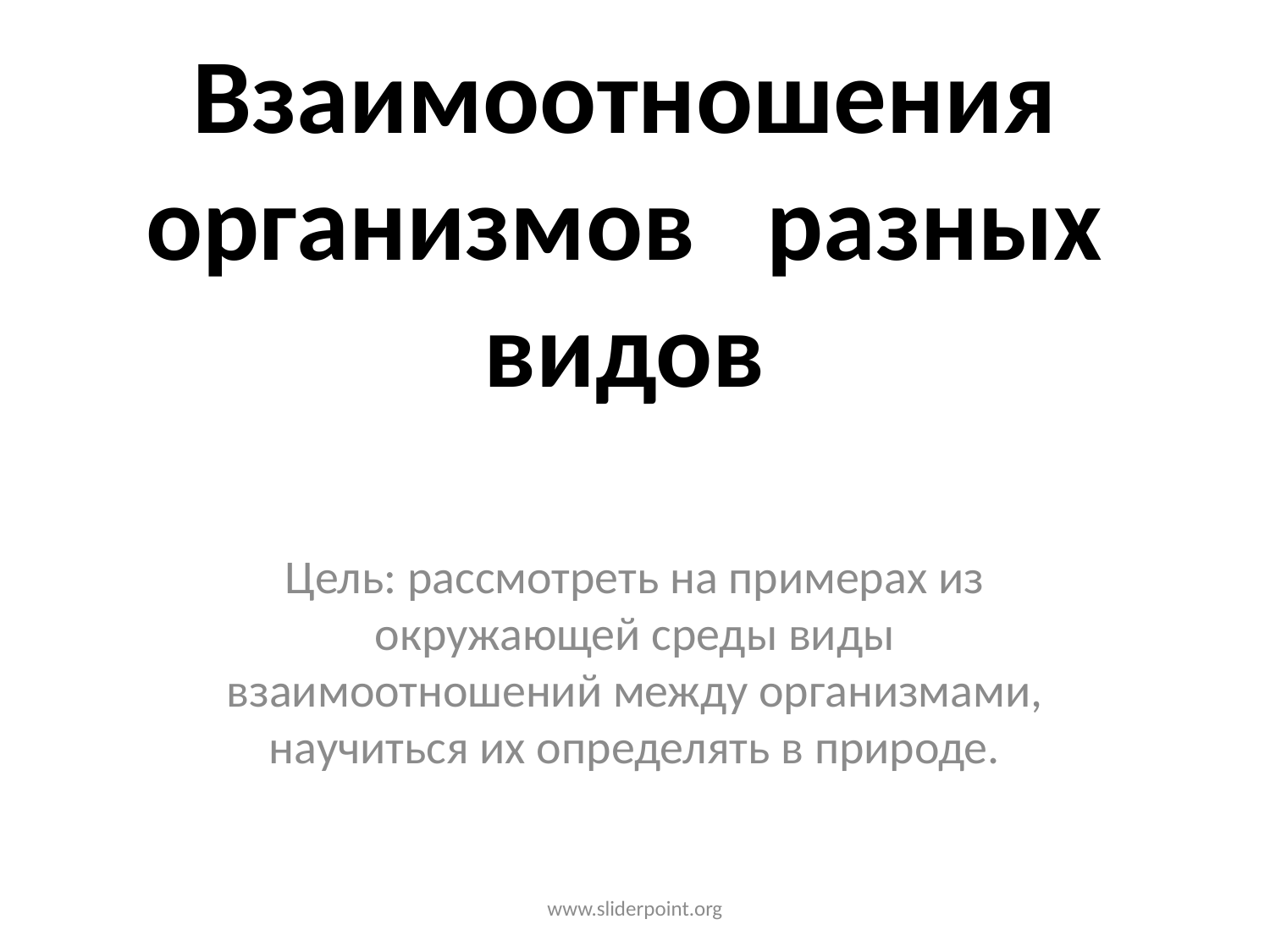

# Взаимоотношения организмов   разных видов
Цель: рассмотреть на примерах из окружающей среды виды взаимоотношений между организмами, научиться их определять в природе.

www.sliderpoint.org